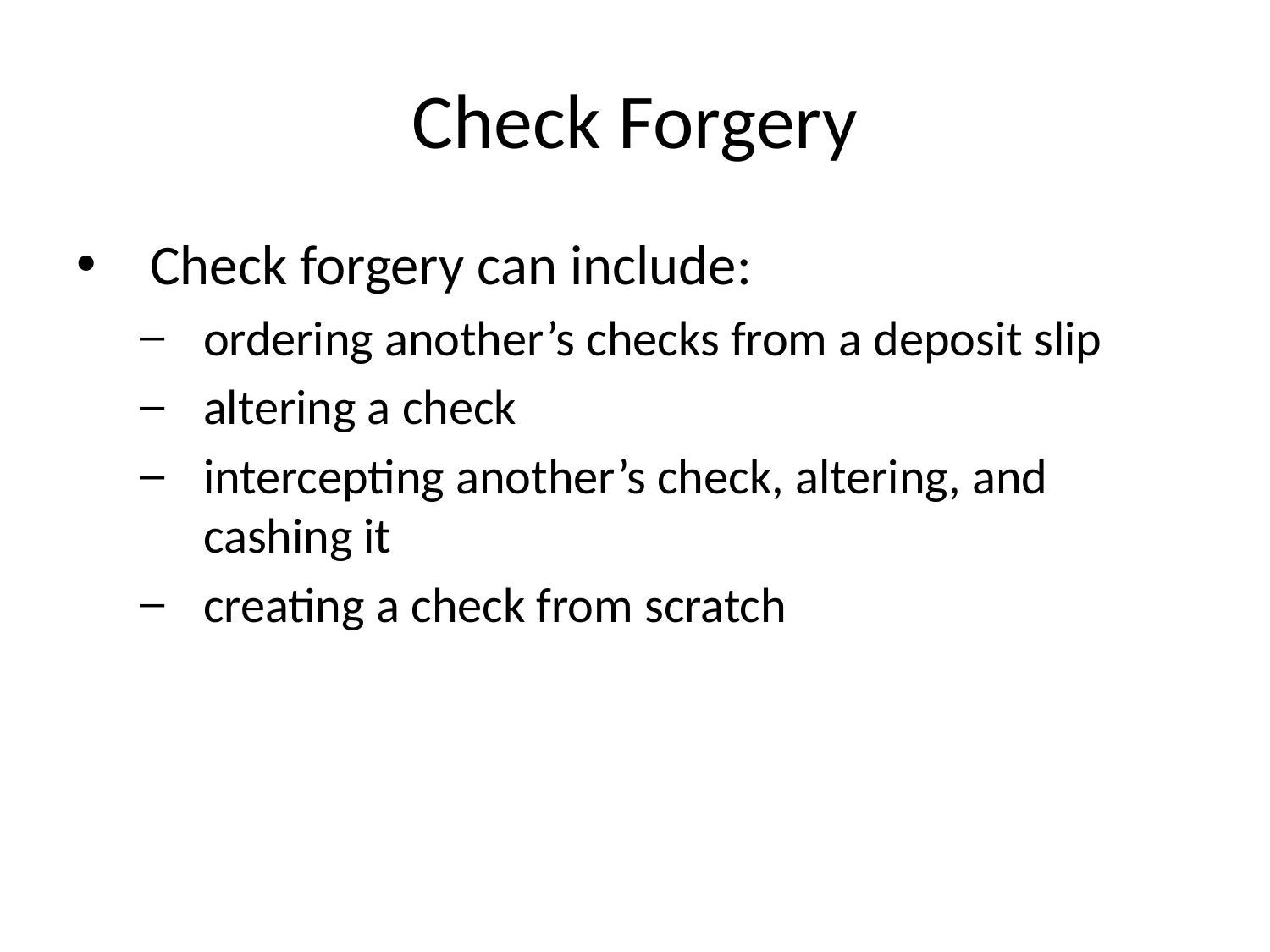

# Check Forgery
Check forgery can include:
ordering another’s checks from a deposit slip
altering a check
intercepting another’s check, altering, and cashing it
creating a check from scratch